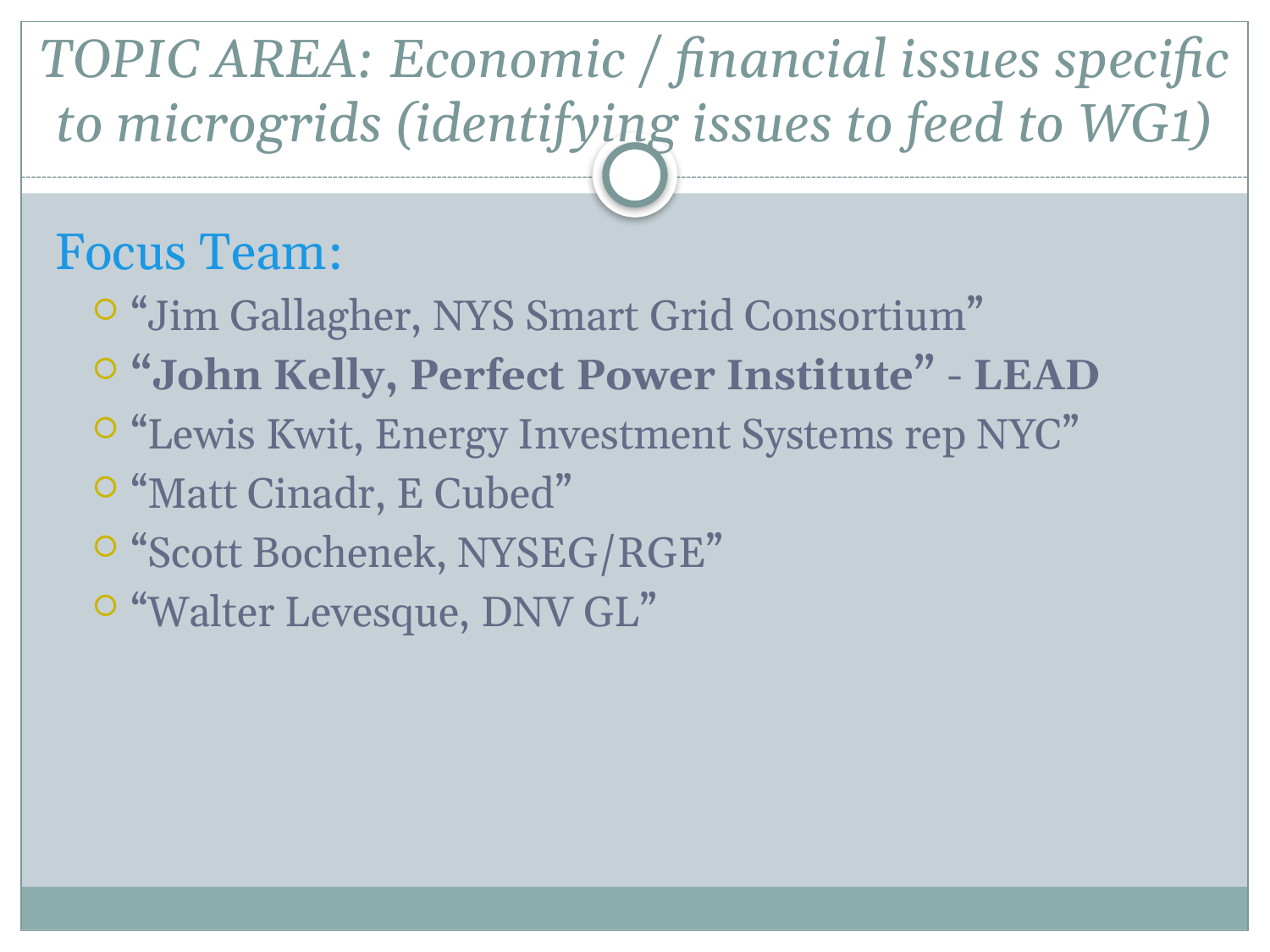

# TOPIC AREA: Economic / financial issues specific to microgrids (identifying issues to feed to WG1)
Focus Team:
“Jim Gallagher, NYS Smart Grid Consortium”
“John Kelly, Perfect Power Institute” - LEAD
“Lewis Kwit, Energy Investment Systems rep NYC”
“Matt Cinadr, E Cubed”
“Scott Bochenek, NYSEG/RGE”
“Walter Levesque, DNV GL”